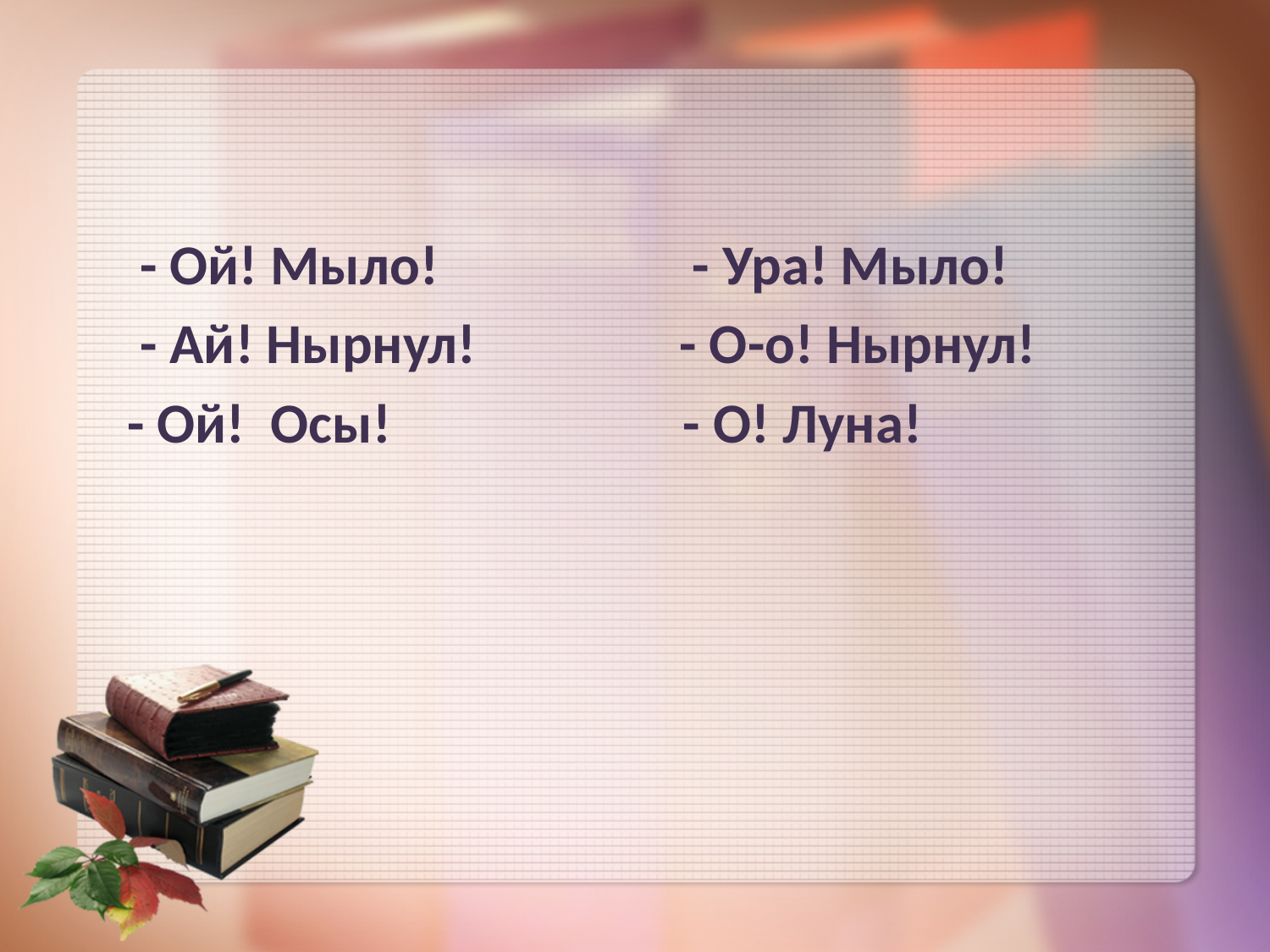

- Ой! Мыло!                    - Ура! Мыло!
     - Ай! Нырнул!                - О-о! Нырнул!
    - Ой!  Осы!                       - О! Луна!